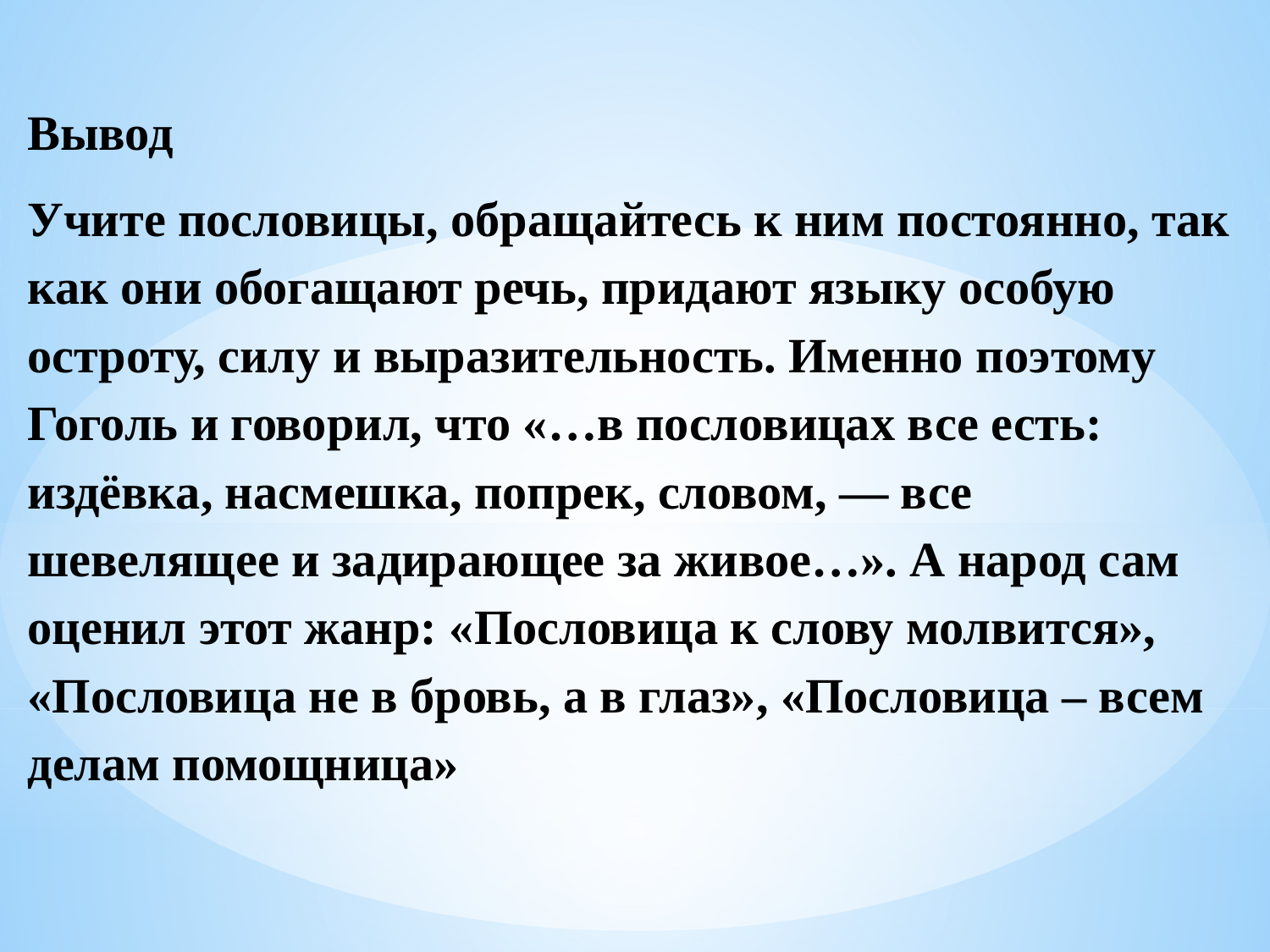

Вывод
Учите пословицы, обращайтесь к ним постоянно, так как они обогащают речь, придают языку особую остроту, силу и выразительность. Именно поэтому Гоголь и говорил, что «…в пословицах все есть: издёвка, насмешка, попрек, словом, — все шевелящее и задирающее за живое…». А народ сам оценил этот жанр: «Пословица к слову молвится», «Пословица не в бровь, а в глаз», «Пословица – всем делам помощница»